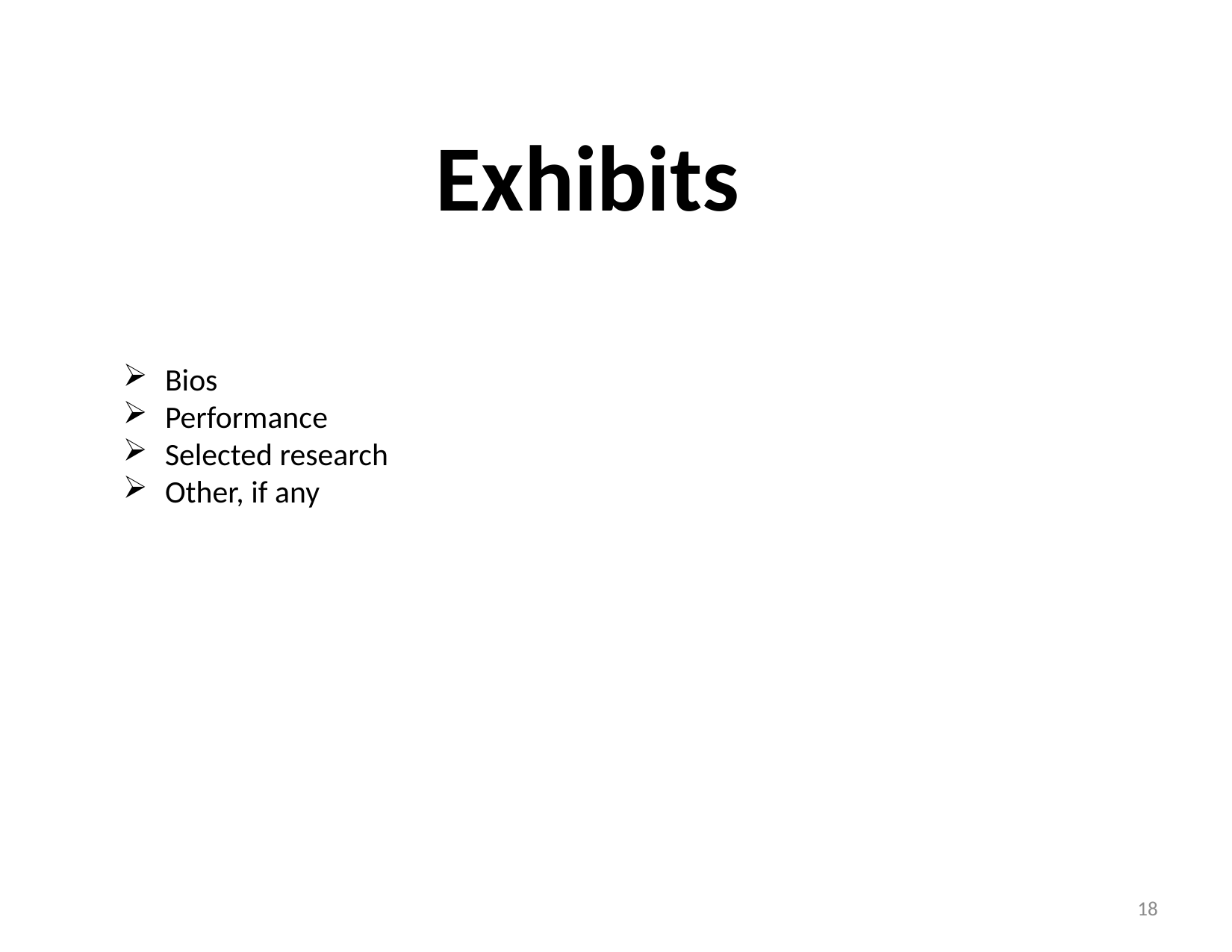

Exhibits
Bios
Performance
Selected research
Other, if any

18